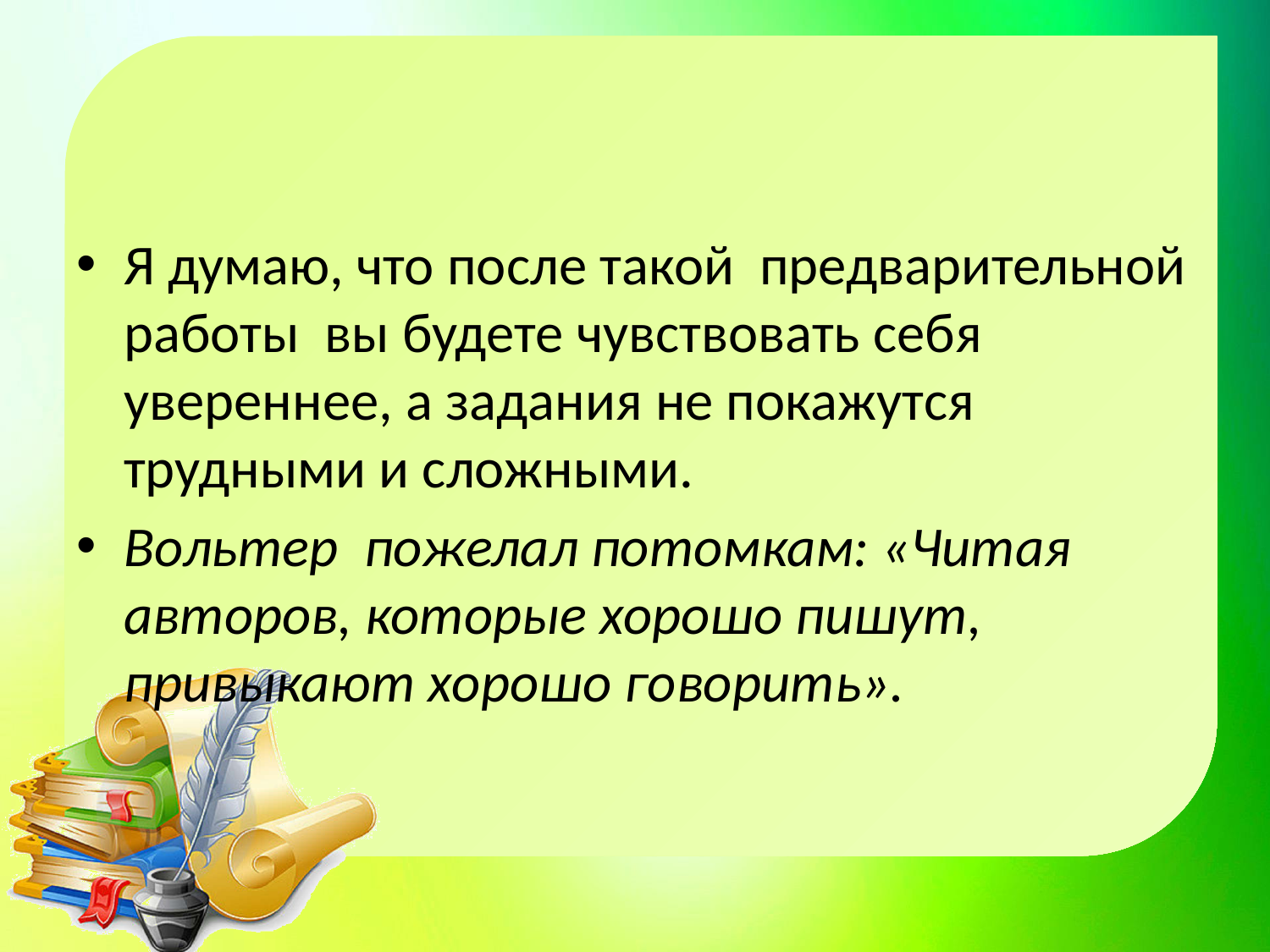

#
Я думаю, что после такой  предварительной работы  вы будете чувствовать себя увереннее, а задания не покажутся трудными и сложными.
Вольтер  пожелал потомкам: «Читая авторов, которые хорошо пишут, привыкают хорошо говорить».